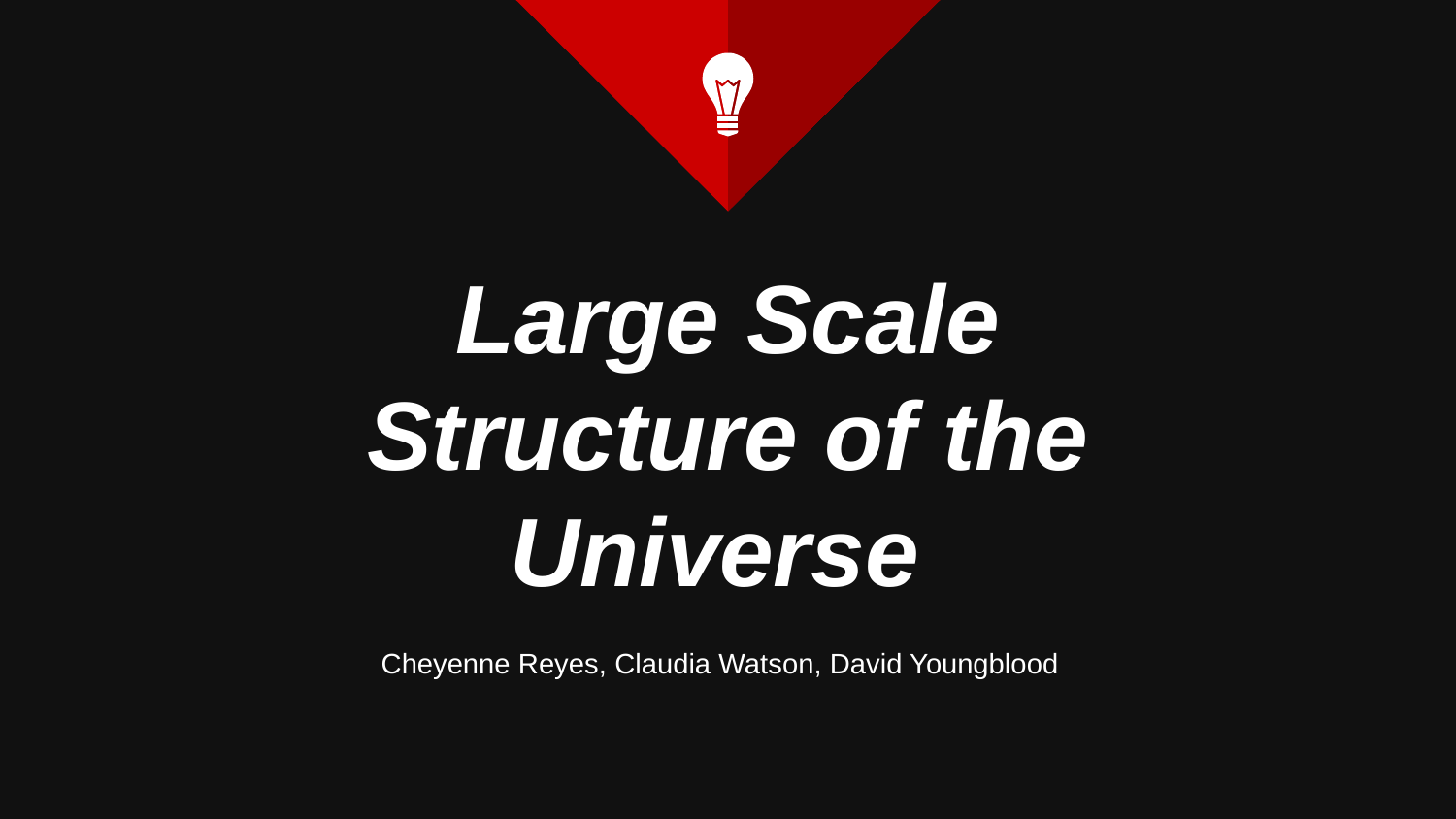

# Large Scale Structure of the Universe
Cheyenne Reyes, Claudia Watson, David Youngblood